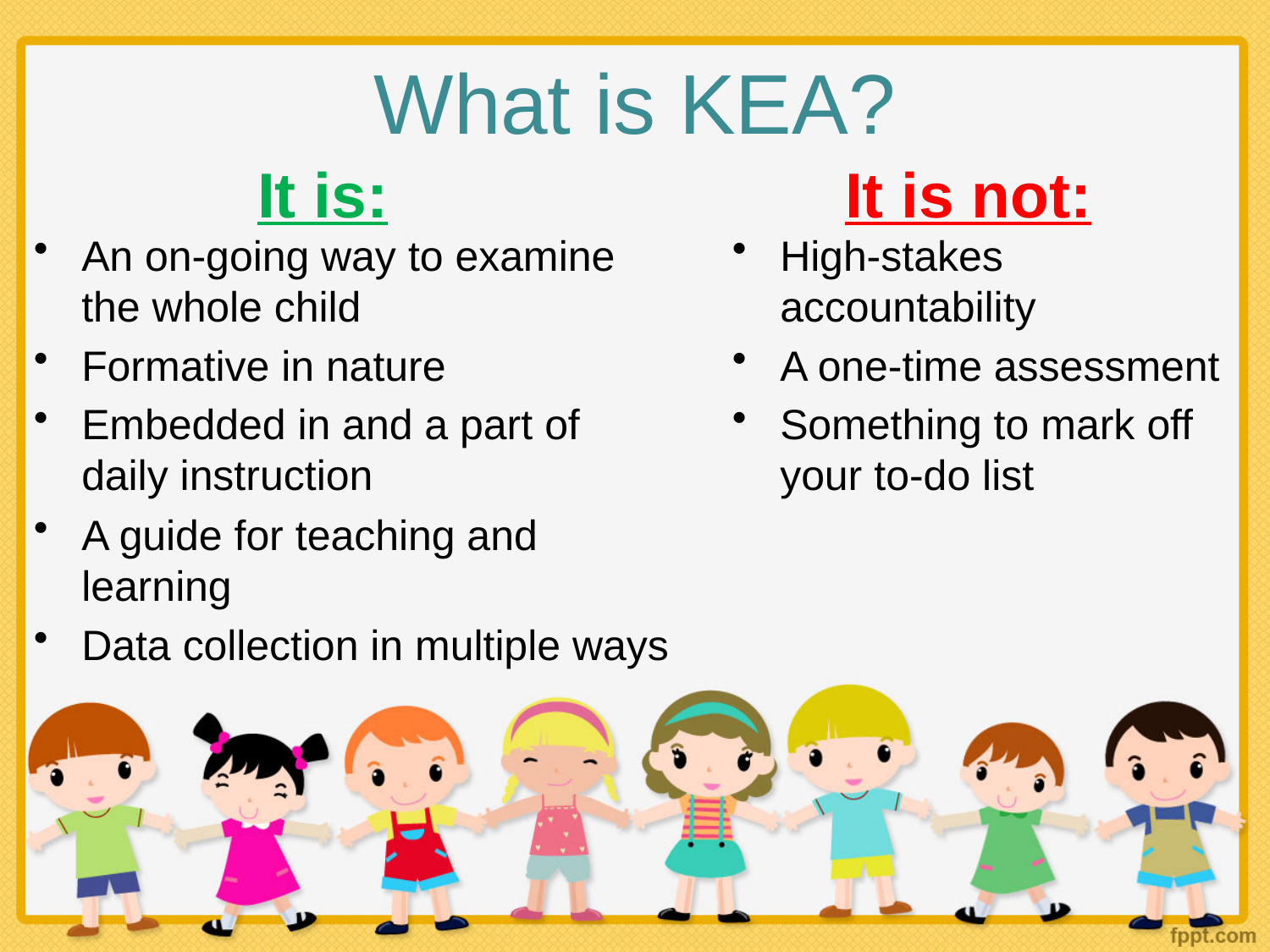

# What is KEA?
It is:
It is not:
An on-going way to examine the whole child
Formative in nature
Embedded in and a part of daily instruction
A guide for teaching and learning
Data collection in multiple ways

High-stakes accountability
A one-time assessment
Something to mark off your to-do list